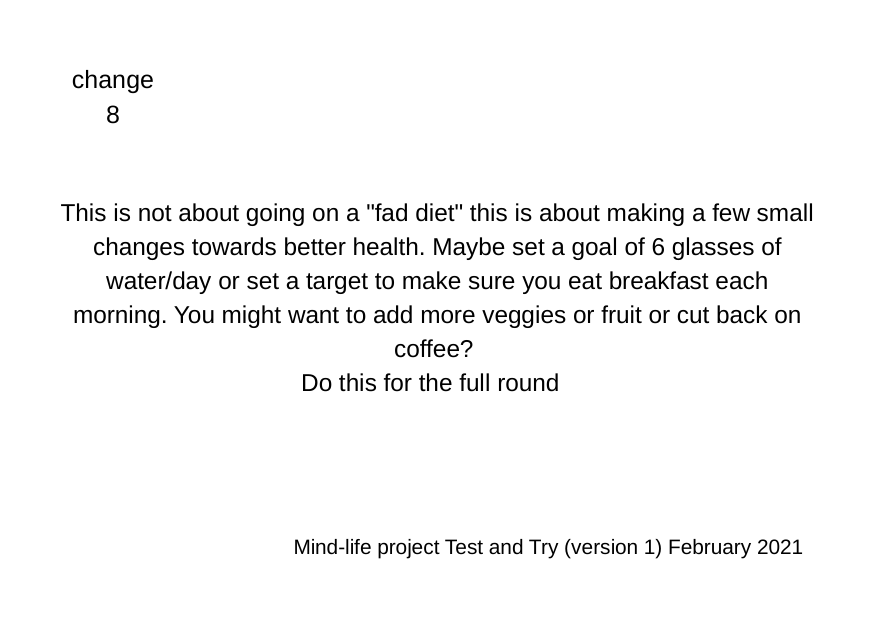

change 8
This is not about going on a "fad diet" this is about making a few small changes towards better health. Maybe set a goal of 6 glasses of water/day or set a target to make sure you eat breakfast each morning. You might want to add more veggies or fruit or cut back on coffee?
Do this for the full round

Mind-life project Test and Try (version 1) February 2021